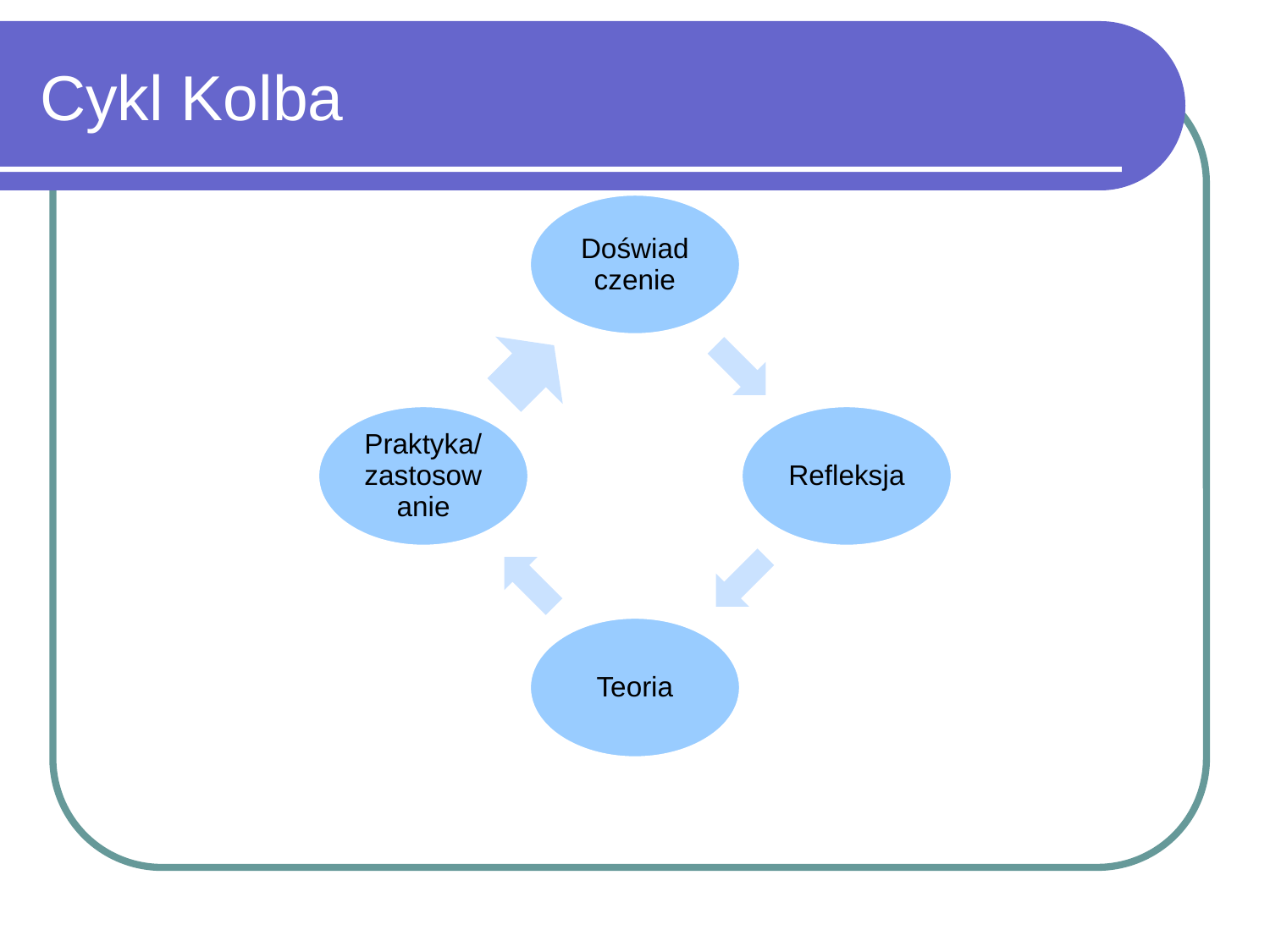

# Cykl Kolba
Doświadczenie
Refleksja
Teoria
Praktyka/zastosowanie